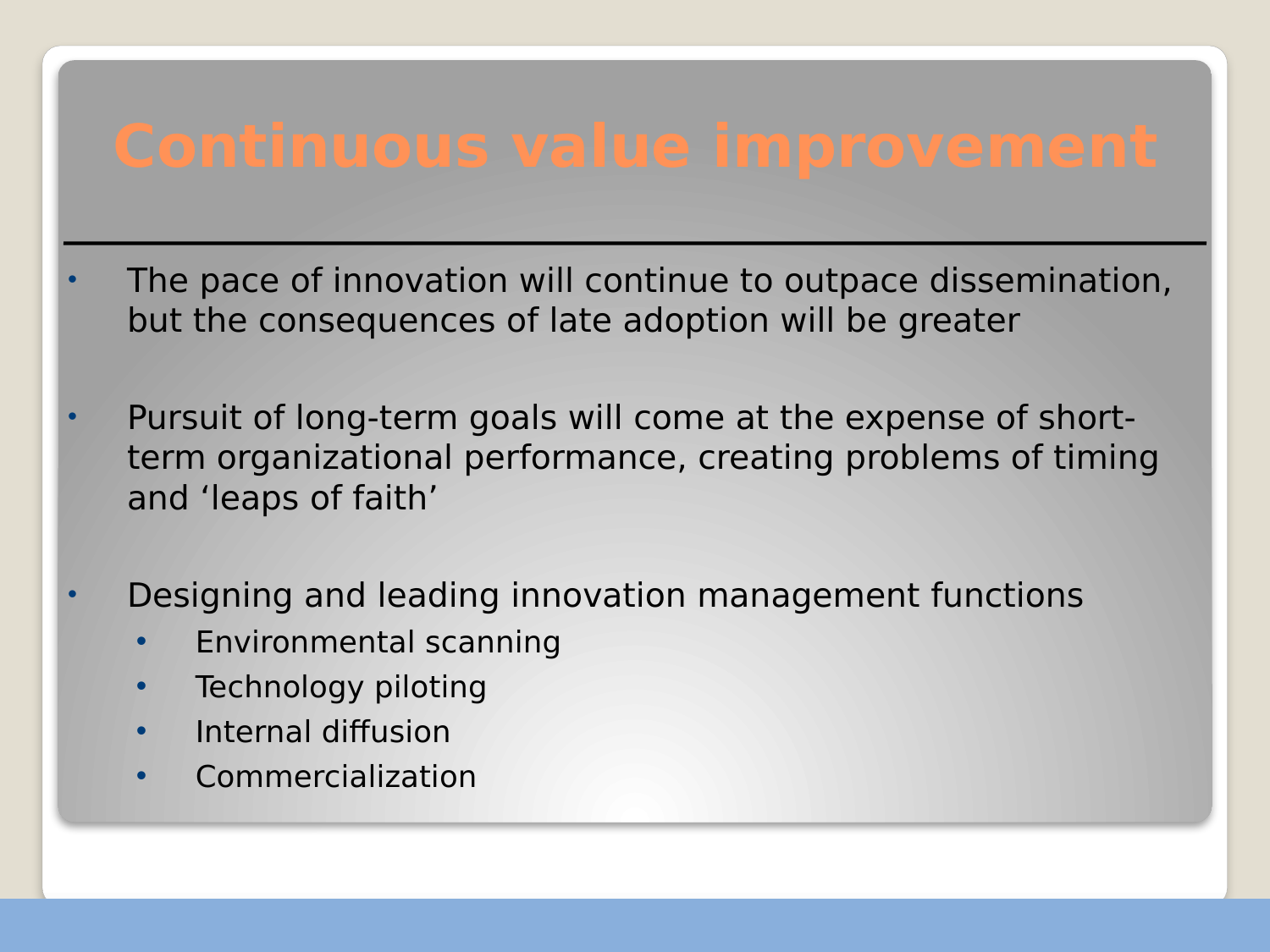

Continuous value improvement

The pace of innovation will continue to outpace dissemination, but the consequences of late adoption will be greater

Pursuit of long-term goals will come at the expense of short-term organizational performance, creating problems of timing and ‘leaps of faith’

Designing and leading innovation management functions
Environmental scanning
Technology piloting
Internal diffusion
Commercialization